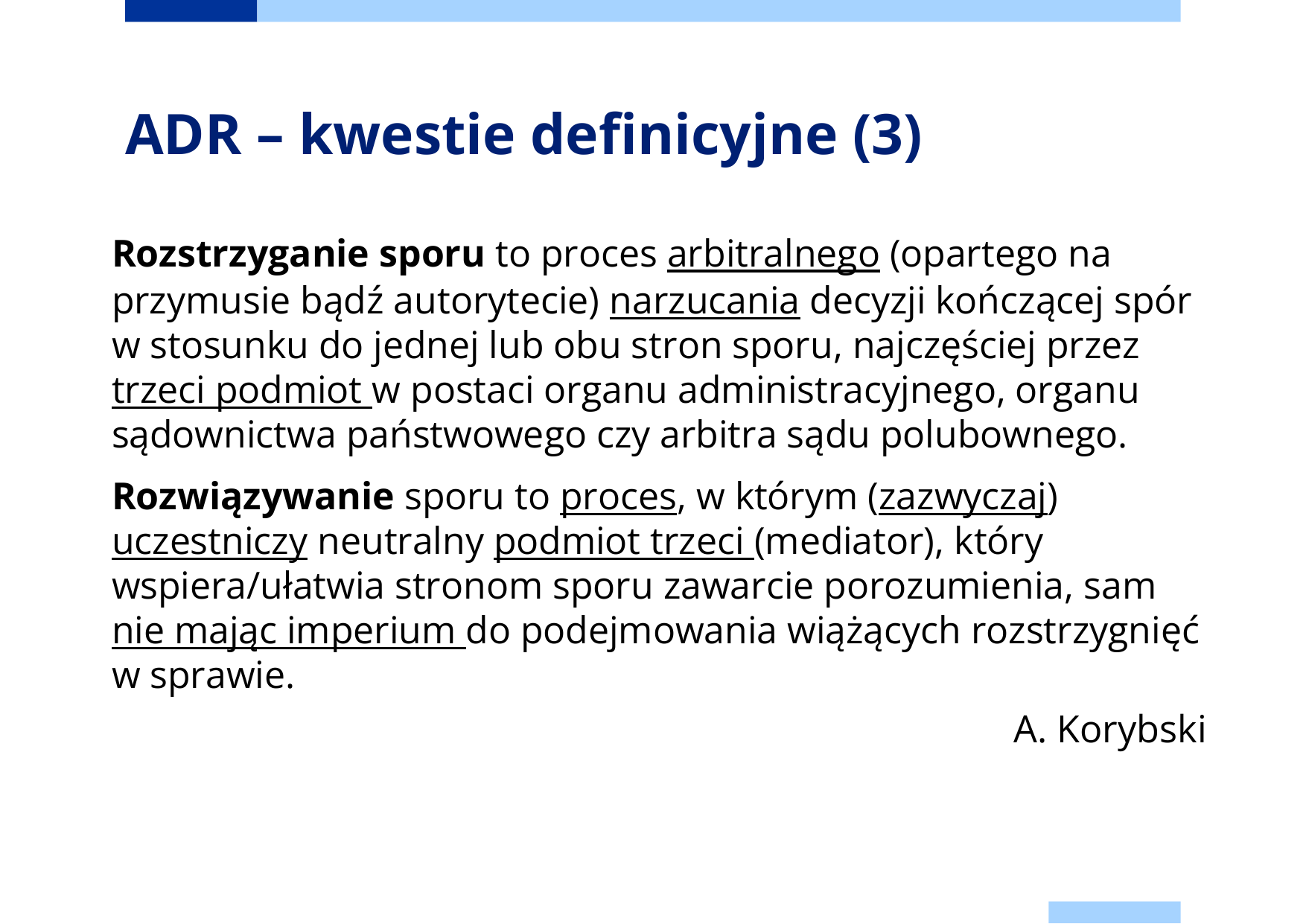

# ADR – kwestie definicyjne (3)
	Rozstrzyganie sporu to proces arbitralnego (opartego na przymusie bądź autorytecie) narzucania decyzji kończącej spór w stosunku do jednej lub obu stron sporu, najczęściej przez trzeci podmiot w postaci organu administracyjnego, organu sądownictwa państwowego czy arbitra sądu polubownego.
	Rozwiązywanie sporu to proces, w którym (zazwyczaj) uczestniczy neutralny podmiot trzeci (mediator), który wspiera/ułatwia stronom sporu zawarcie porozumienia, sam nie mając imperium do podejmowania wiążących rozstrzygnięć w sprawie.
A. Korybski